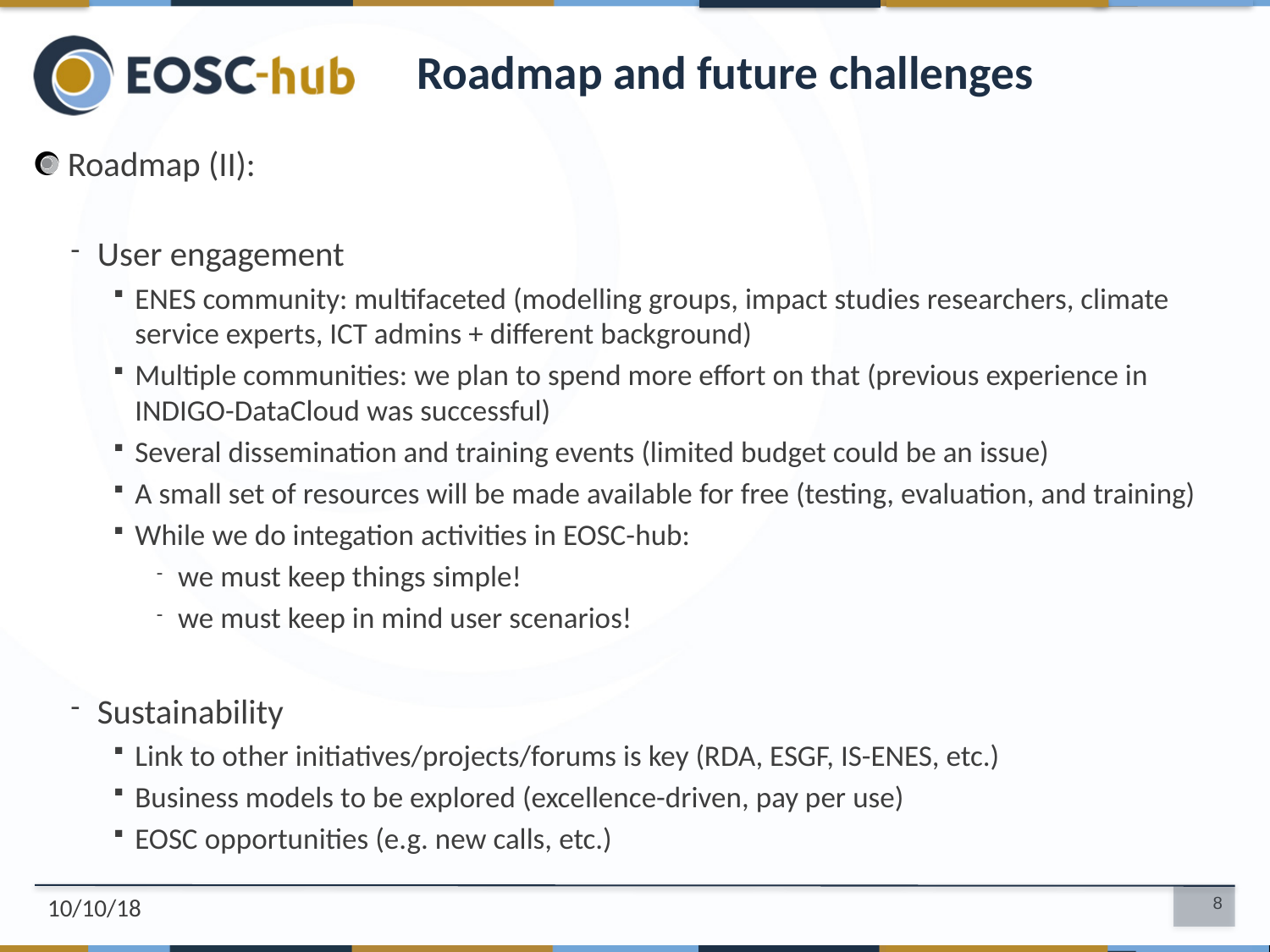

# Roadmap and future challenges
 Roadmap (II):

User engagement
ENES community: multifaceted (modelling groups, impact studies researchers, climate service experts, ICT admins + different background)
Multiple communities: we plan to spend more effort on that (previous experience in INDIGO-DataCloud was successful)
Several dissemination and training events (limited budget could be an issue)
A small set of resources will be made available for free (testing, evaluation, and training)
While we do integation activities in EOSC-hub:
we must keep things simple!
we must keep in mind user scenarios!

Sustainability
Link to other initiatives/projects/forums is key (RDA, ESGF, IS-ENES, etc.)
Business models to be explored (excellence-driven, pay per use)
EOSC opportunities (e.g. new calls, etc.)
10/10/18
8